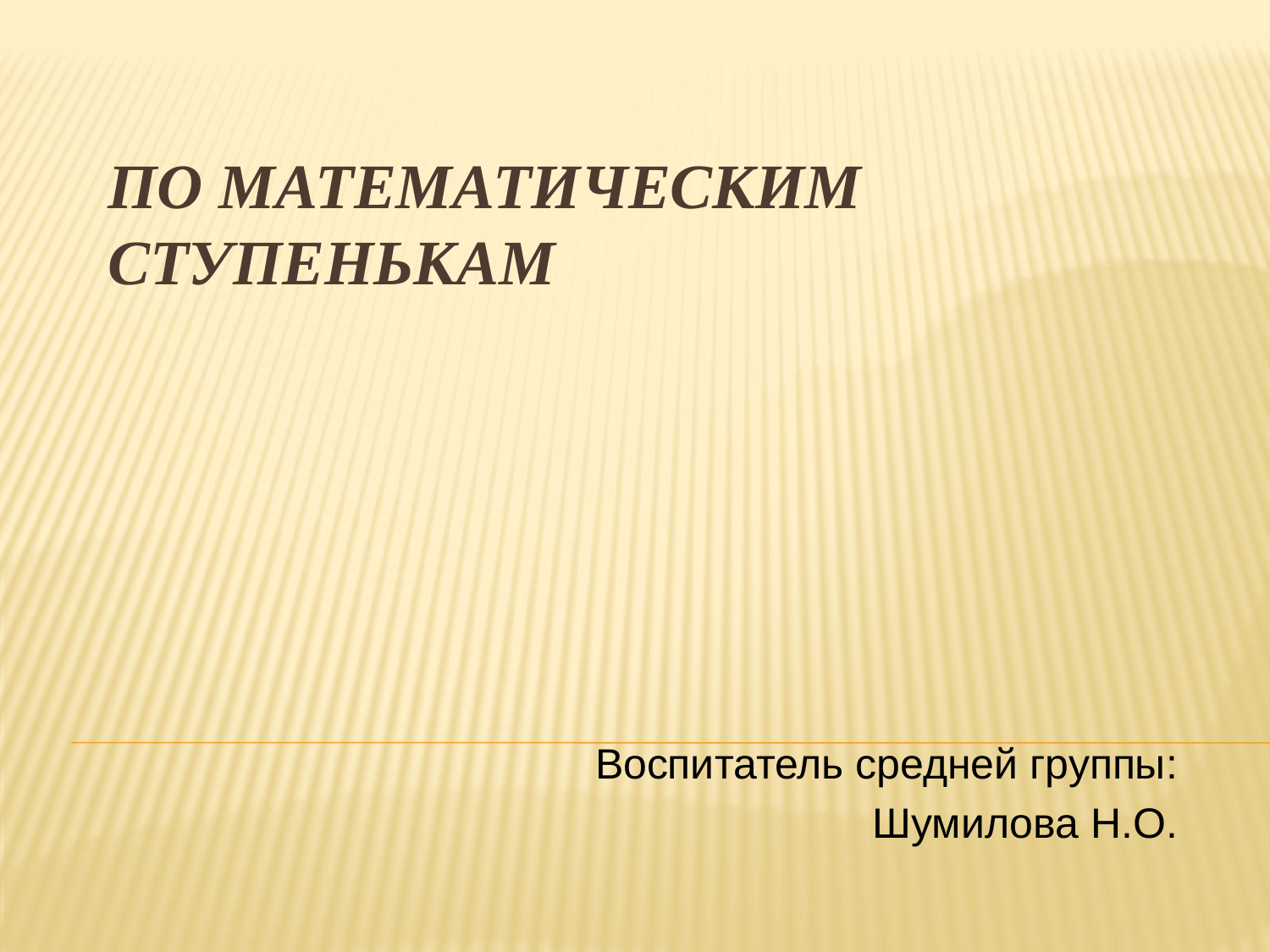

# По математическим ступенькам
Воспитатель средней группы:
Шумилова Н.О.